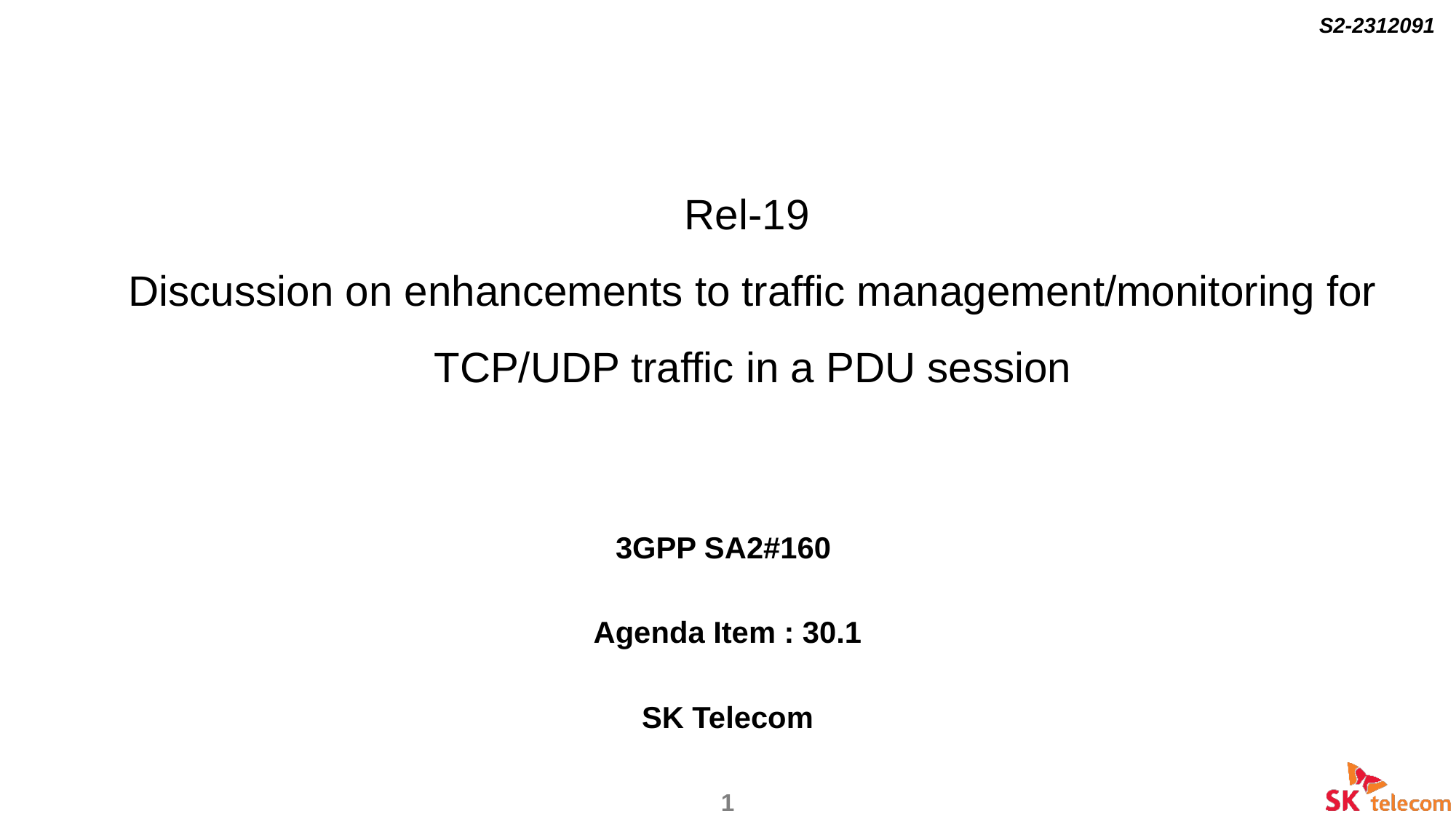

S2-2312091

Rel-19
Discussion on enhancements to traffic management/monitoring for TCP/UDP traffic in a PDU session
3GPP SA2#160

Agenda Item : 30.1

SK Telecom